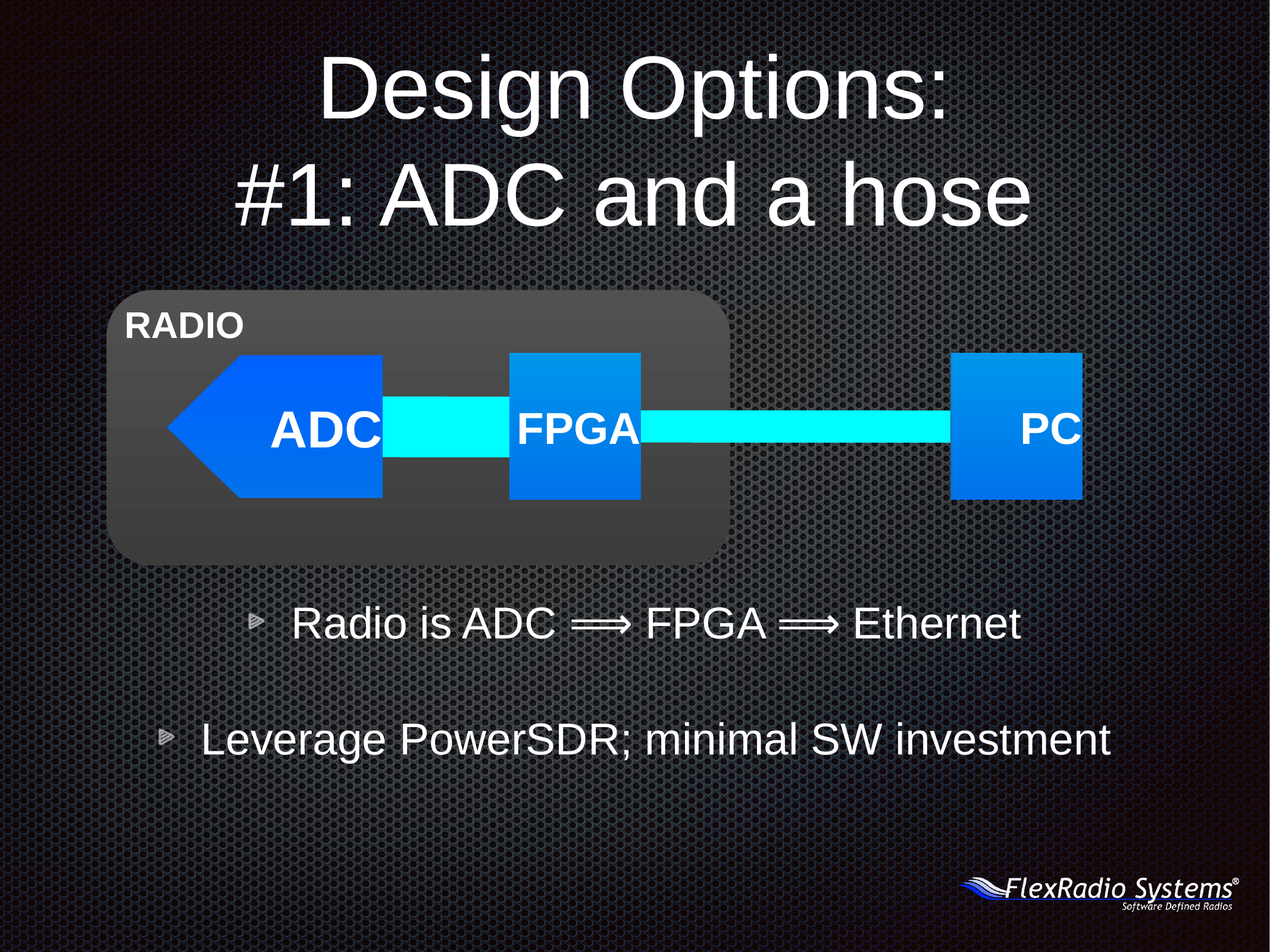

Design Options:
#1: ADC and a hose

RADIO
FPGA
PC
ADC

Radio is ADC ⟹ FPGA ⟹ Ethernet
Leverage PowerSDR; minimal SW investment